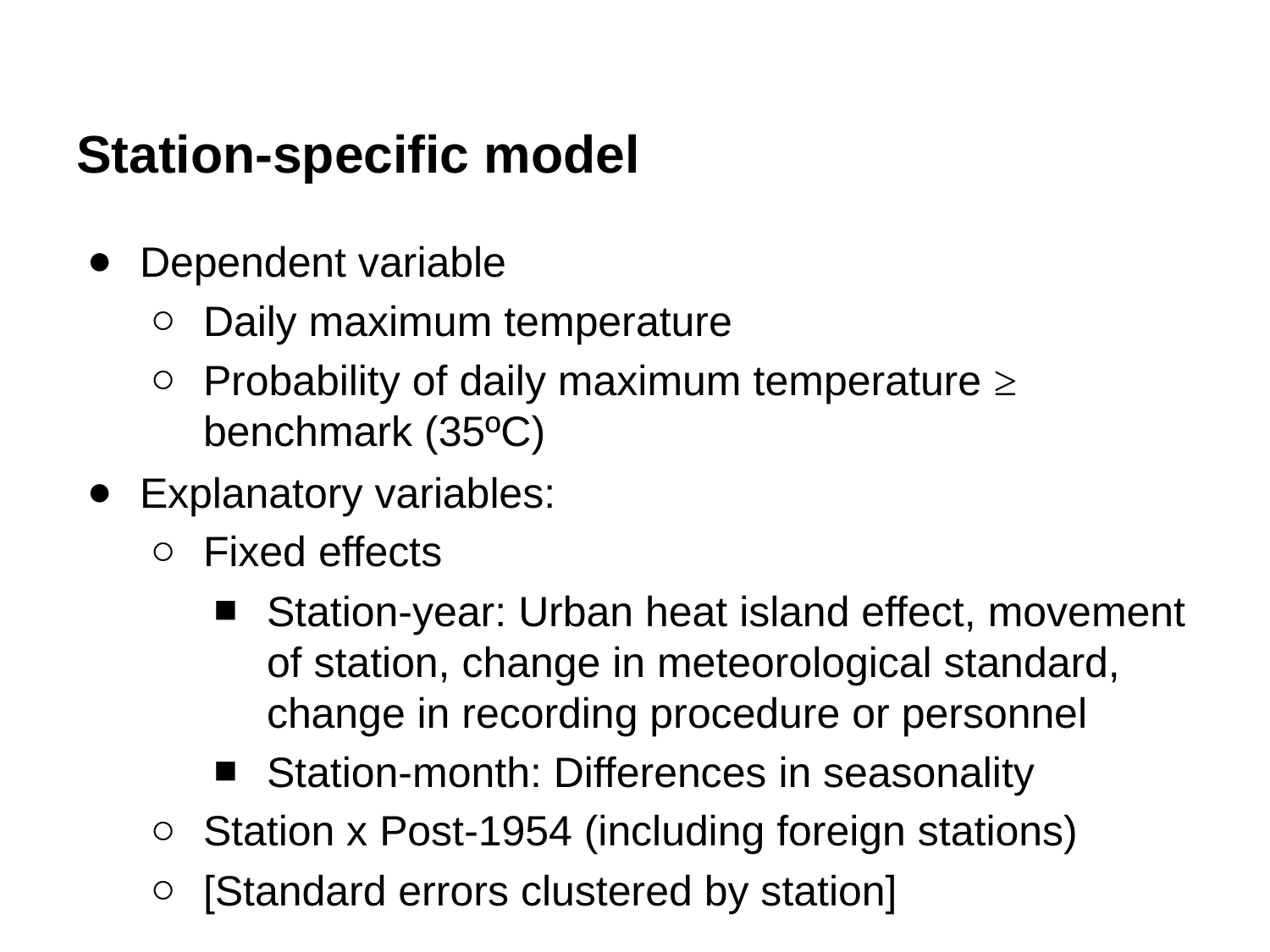

# Station-specific model
Dependent variable
Daily maximum temperature
Probability of daily maximum temperature ≥ benchmark (35ºC)
Explanatory variables:
Fixed effects
Station-year: Urban heat island effect, movement of station, change in meteorological standard, change in recording procedure or personnel
Station-month: Differences in seasonality
Station x Post-1954 (including foreign stations)
[Standard errors clustered by station]